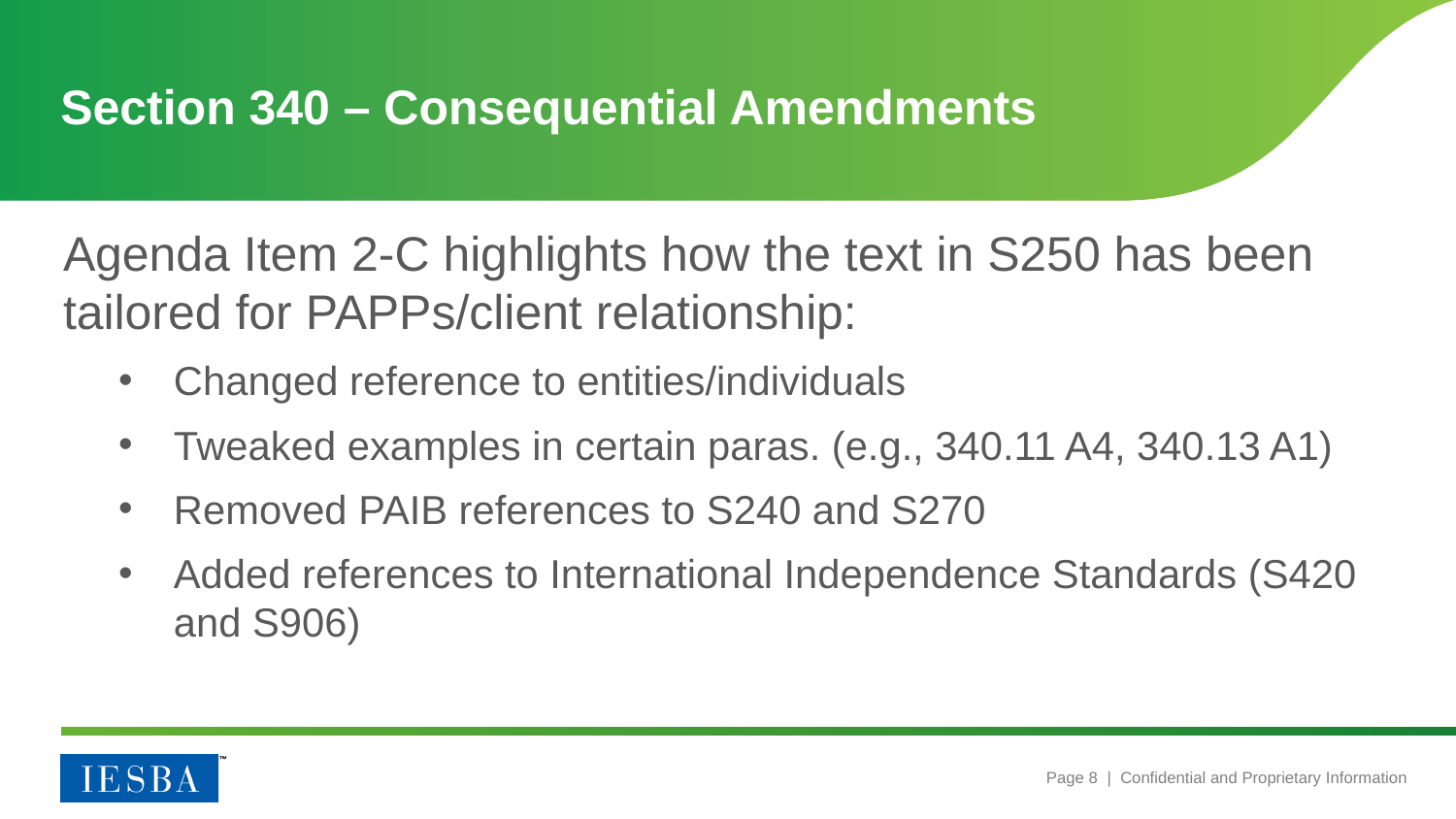

# Section 340 – Consequential Amendments
Agenda Item 2-C highlights how the text in S250 has been tailored for PAPPs/client relationship:
Changed reference to entities/individuals
Tweaked examples in certain paras. (e.g., 340.11 A4, 340.13 A1)
Removed PAIB references to S240 and S270
Added references to International Independence Standards (S420 and S906)